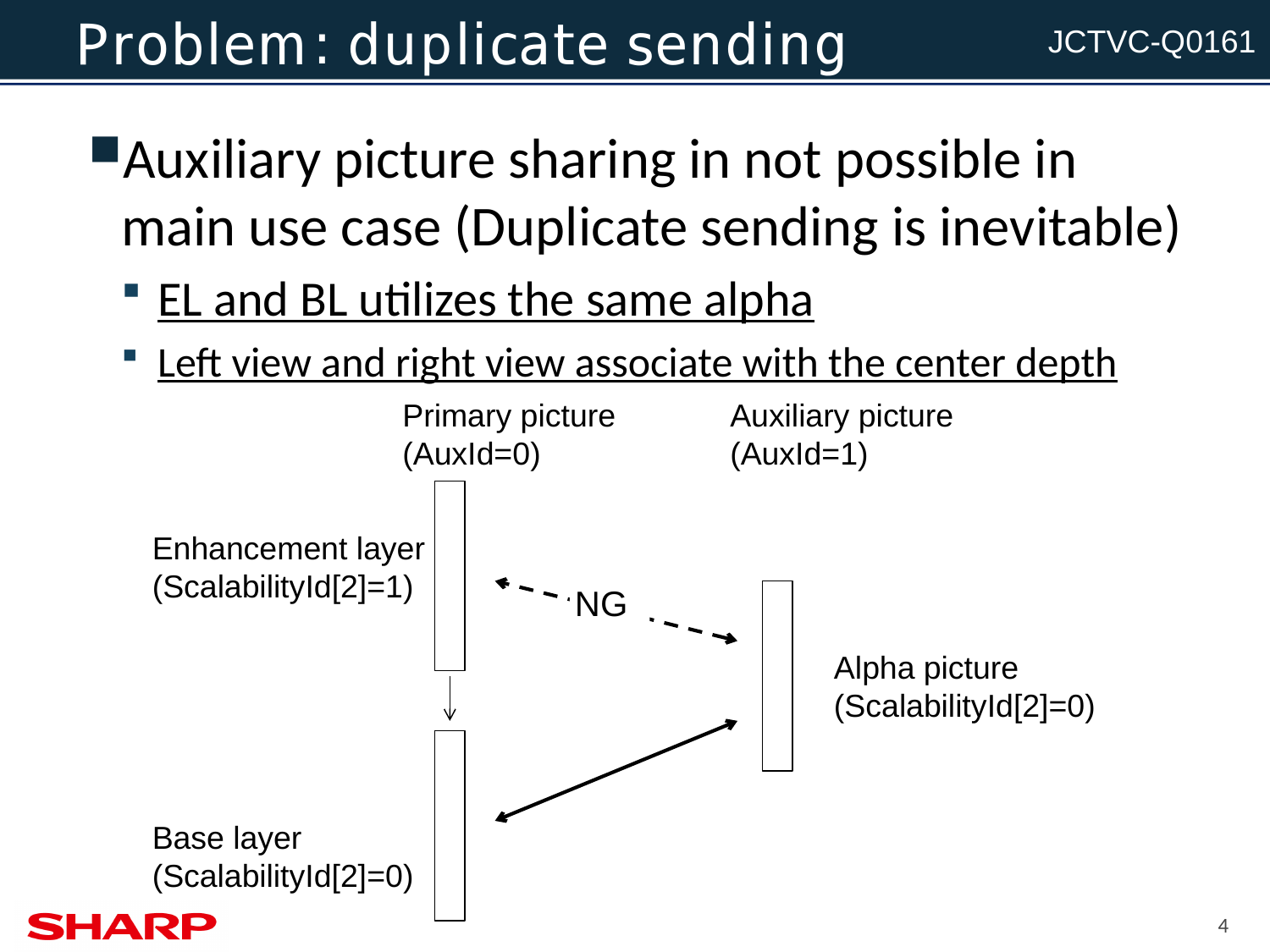

# Problem: duplicate sending
Auxiliary picture sharing in not possible in main use case (Duplicate sending is inevitable)
EL and BL utilizes the same alpha
Left view and right view associate with the center depth
Primary picture
(AuxId=0)
Auxiliary picture
(AuxId=1)

Enhancement layer
(ScalabilityId[2]=1)
NG

Alpha picture
(ScalabilityId[2]=0)

Base layer
(ScalabilityId[2]=0)
4